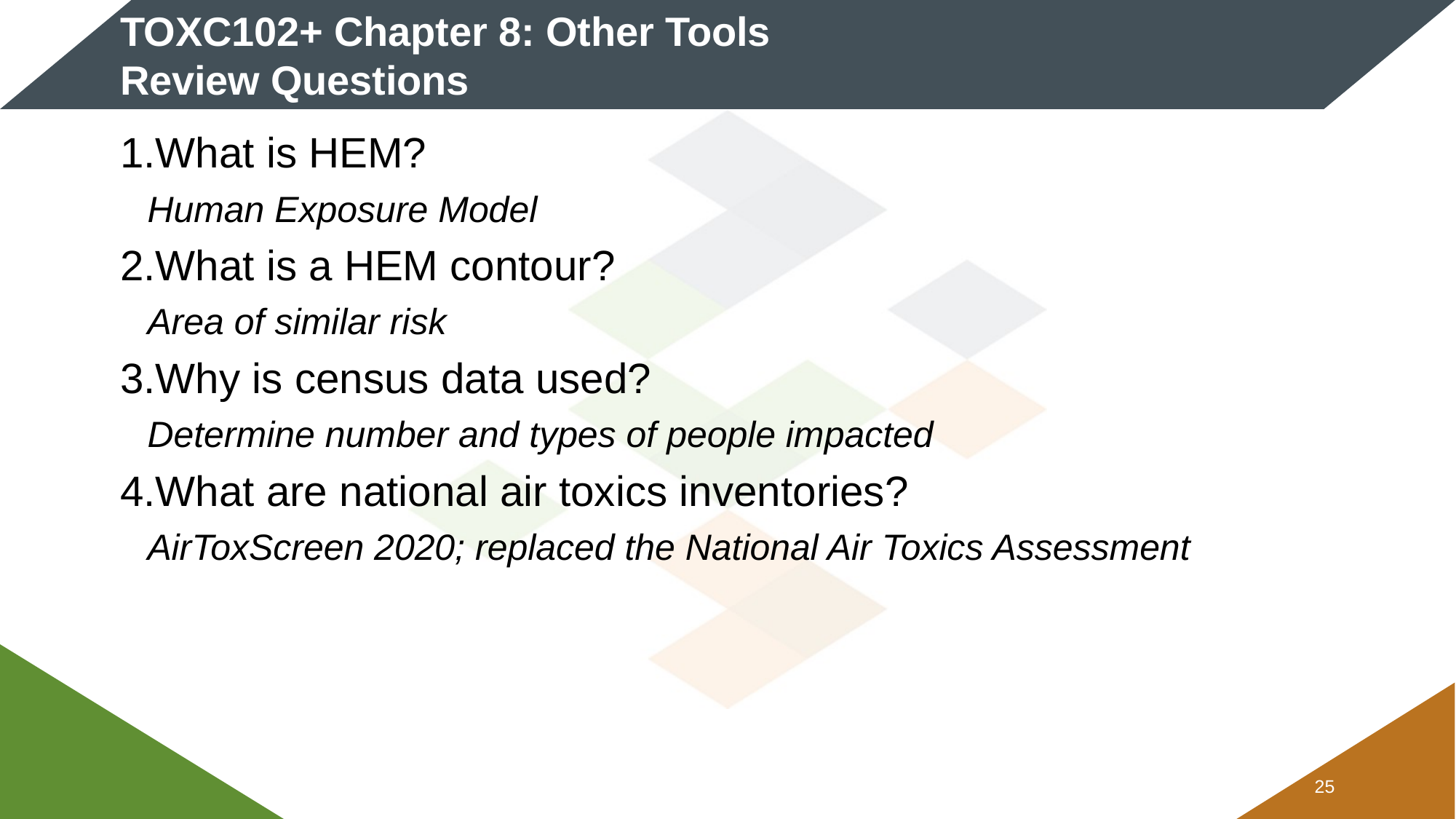

# TOXC102+ Chapter 8: Other Tools Review Questions
What is HEM?
Human Exposure Model
What is a HEM contour?
Area of similar risk
Why is census data used?
Determine number and types of people impacted
What are national air toxics inventories?
AirToxScreen 2020; replaced the National Air Toxics Assessment
25